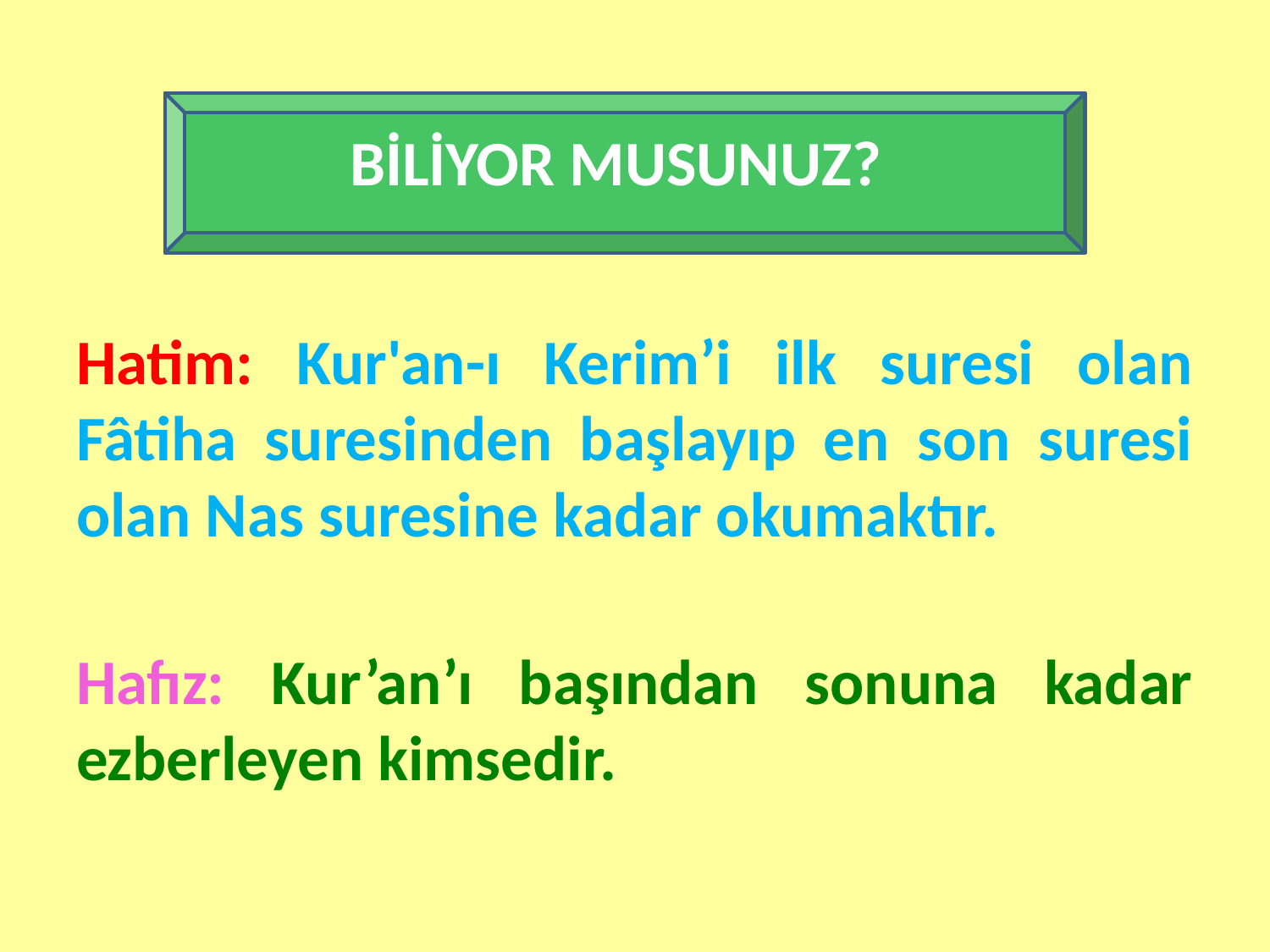

Hatim: Kur'an-ı Kerim’i ilk suresi olan Fâtiha suresinden başlayıp en son suresi olan Nas suresine kadar okumaktır.

Hafız: Kur’an’ı başından sonuna kadar ezberleyen kimsedir.

BİLİYOR MUSUNUZ?